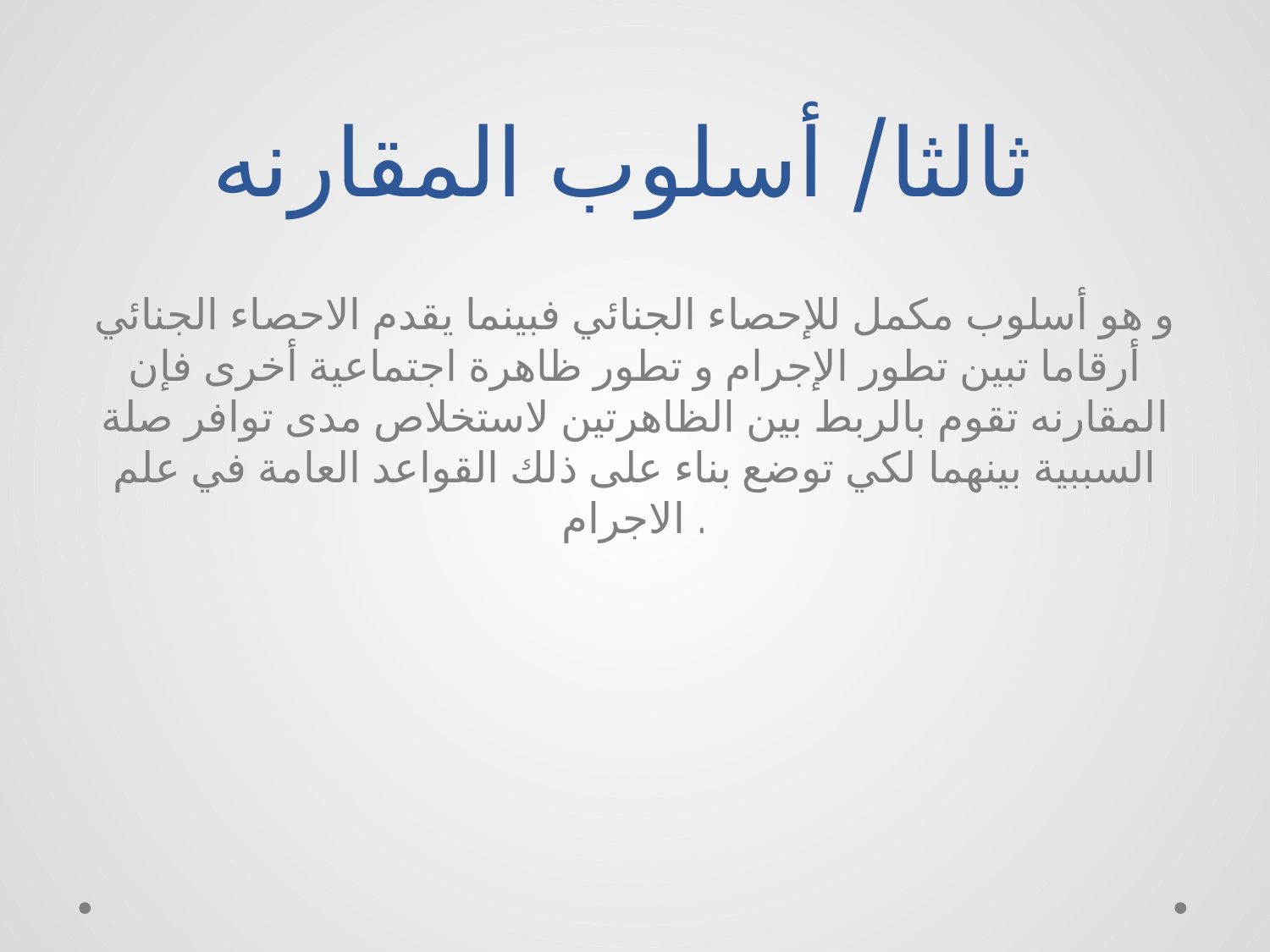

# ثالثا/ أسلوب المقارنه

و هو أسلوب مكمل للإحصاء الجنائي فبينما يقدم الاحصاء الجنائي أرقاما تبين تطور الإجرام و تطور ظاهرة اجتماعية أخرى فإن المقارنه تقوم بالربط بين الظاهرتين لاستخلاص مدى توافر صلة السببية بينهما لكي توضع بناء على ذلك القواعد العامة في علم الاجرام .